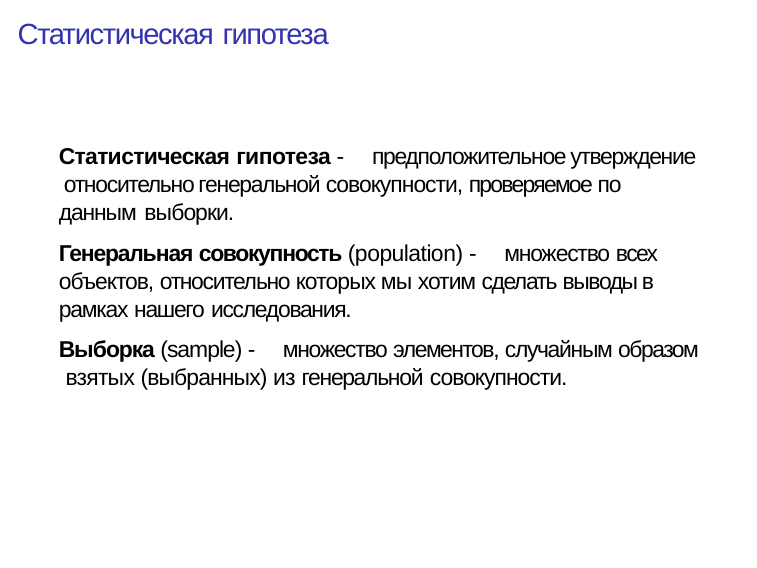

# Статистическая гипотеза
Статистическая гипотеза - предположительное утверждение  относительно генеральной совокупности, проверяемое по  данным выборки.
Генеральная совокупность (population) - множество всех  объектов, относительно которых мы хотим сделать выводы в  рамках нашего исследования.
Выборка (sample) - множество элементов, случайным образом  взятых (выбранных) из генеральной совокупности.